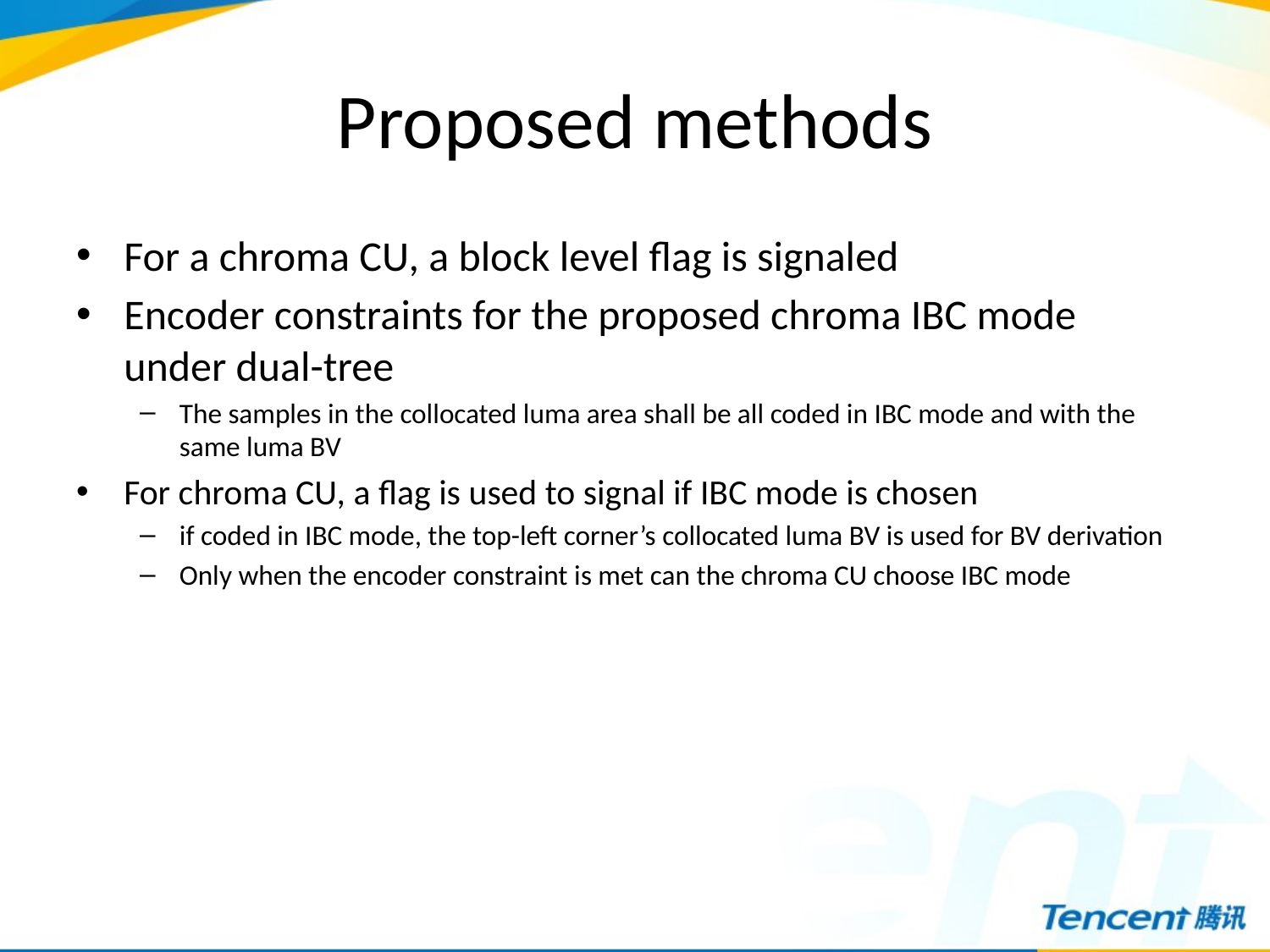

# Proposed methods
For a chroma CU, a block level flag is signaled
Encoder constraints for the proposed chroma IBC mode under dual-tree
The samples in the collocated luma area shall be all coded in IBC mode and with the same luma BV
For chroma CU, a flag is used to signal if IBC mode is chosen
if coded in IBC mode, the top-left corner’s collocated luma BV is used for BV derivation
Only when the encoder constraint is met can the chroma CU choose IBC mode